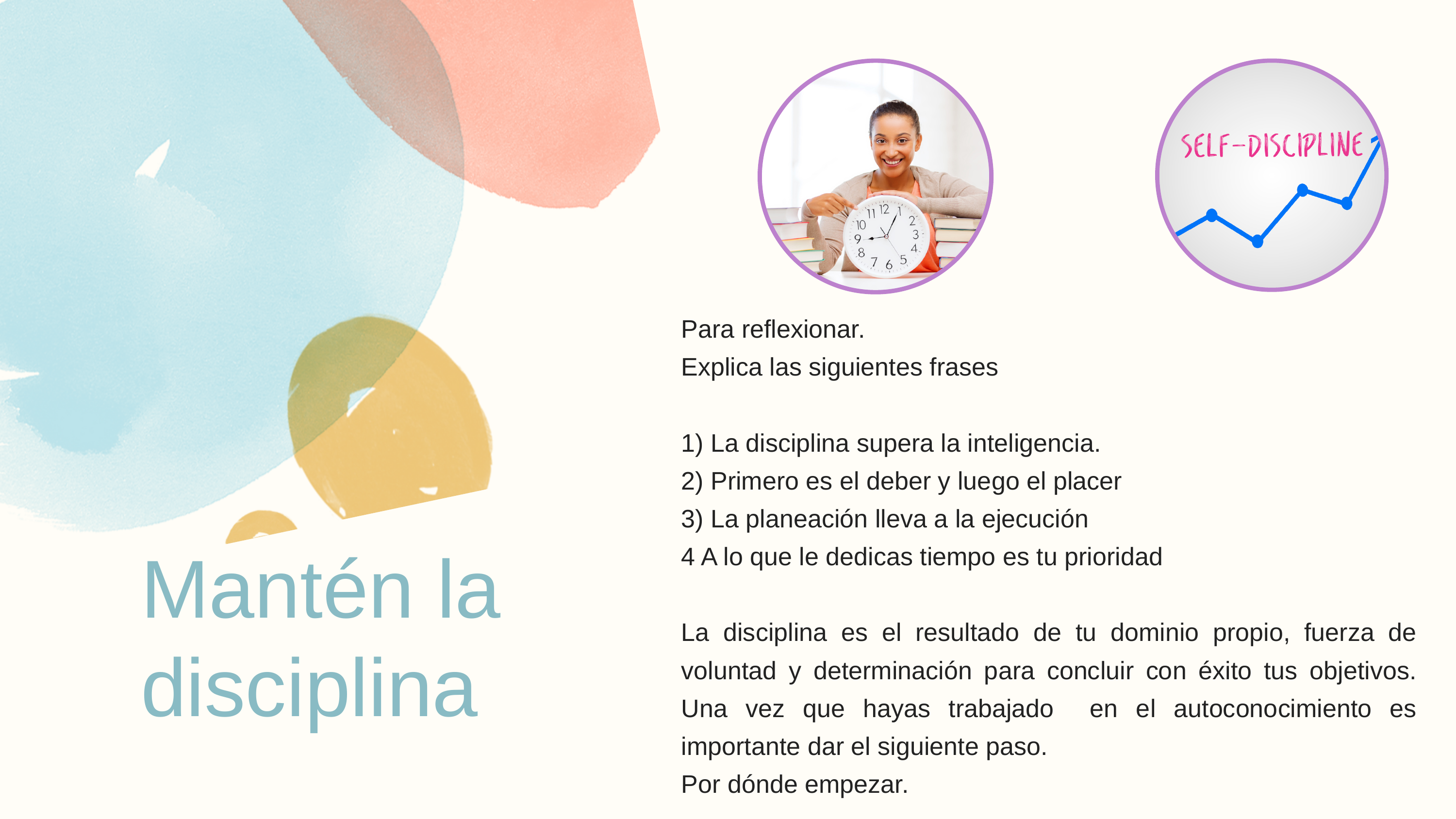

Para reflexionar.
Explica las siguientes frases

1) La disciplina supera la inteligencia.
2) Primero es el deber y luego el placer
3) La planeación lleva a la ejecución
4 A lo que le dedicas tiempo es tu prioridad

La disciplina es el resultado de tu dominio propio, fuerza de voluntad y determinación para concluir con éxito tus objetivos. Una vez que hayas trabajado  en el autoconocimiento es importante dar el siguiente paso.
Por dónde empezar.

Mantén la disciplina